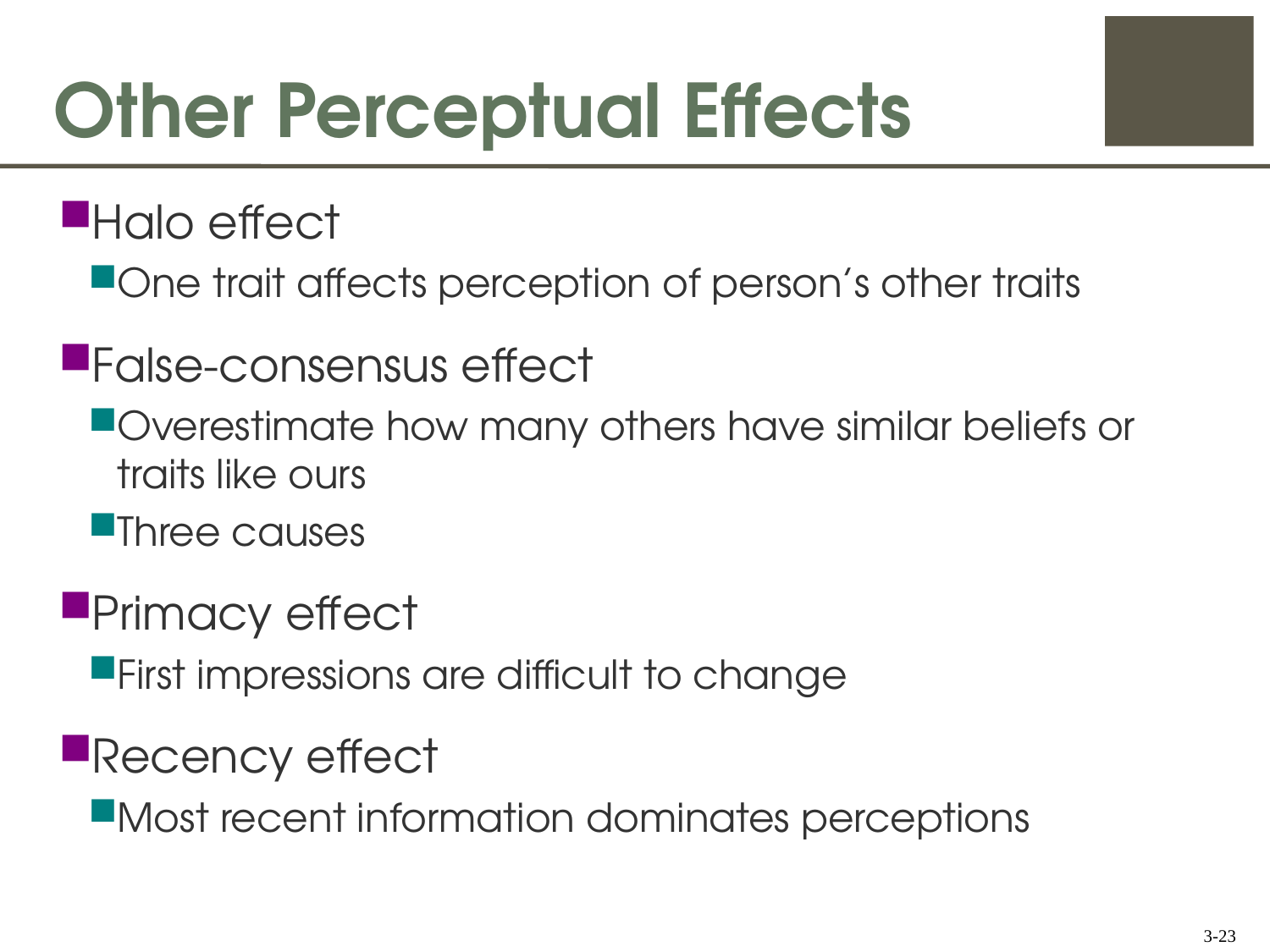

# Other Perceptual Effects
Halo effect
One trait affects perception of person’s other traits
False-consensus effect
Overestimate how many others have similar beliefs or traits like ours
Three causes
Primacy effect
First impressions are difficult to change
Recency effect
Most recent information dominates perceptions